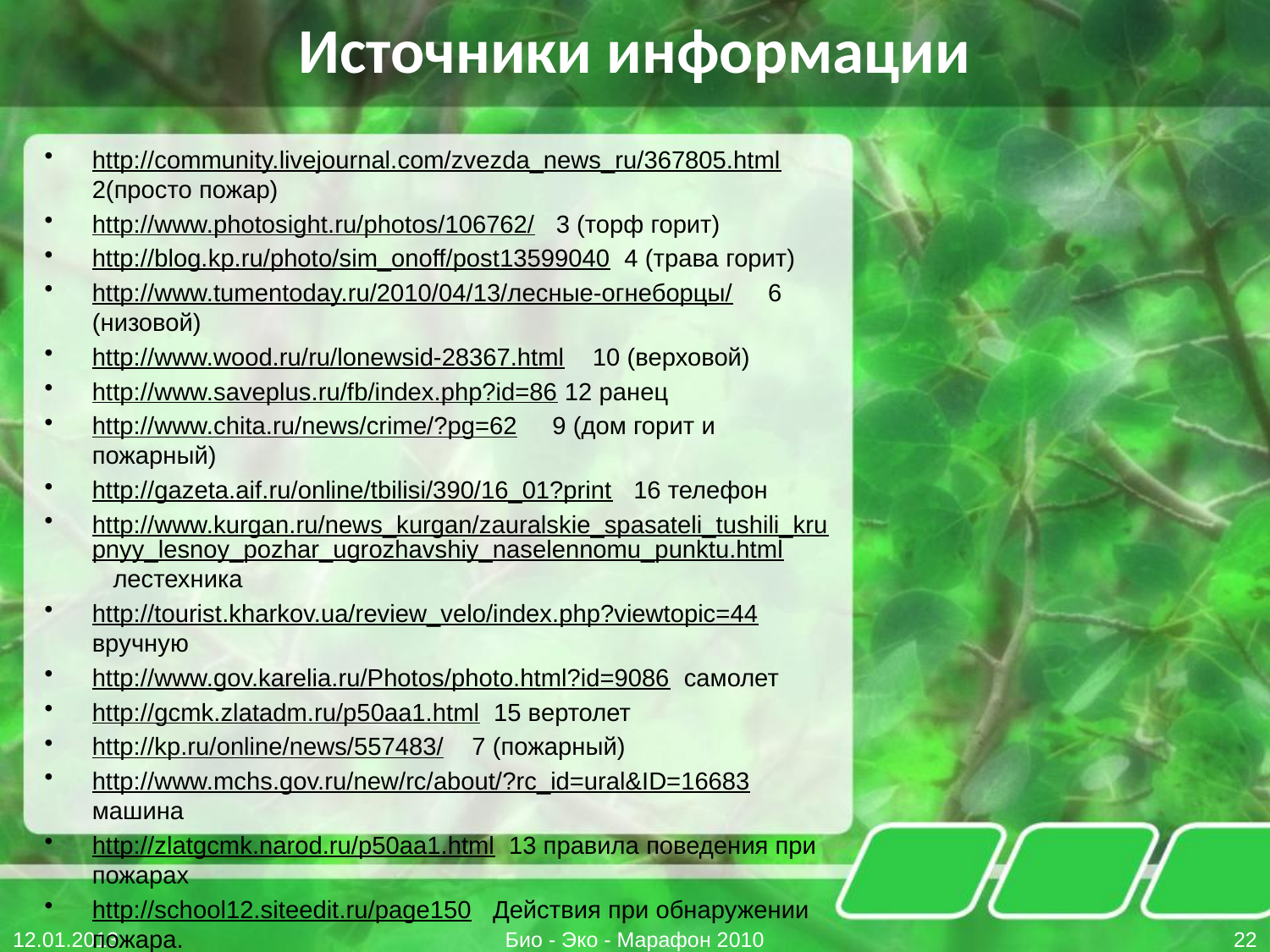

# Источники информации
http://community.livejournal.com/zvezda_news_ru/367805.html   2(просто пожар)
http://www.photosight.ru/photos/106762/   3 (торф горит)
http://blog.kp.ru/photo/sim_onoff/post13599040  4 (трава горит)
http://www.tumentoday.ru/2010/04/13/лесные-огнеборцы/     6 (низовой)
http://www.wood.ru/ru/lonewsid-28367.html    10 (верховой)
http://www.saveplus.ru/fb/index.php?id=86 12 ранец
http://www.chita.ru/news/crime/?pg=62     9 (дом горит и пожарный)
http://gazeta.aif.ru/online/tbilisi/390/16_01?print   16 телефон
http://www.kurgan.ru/news_kurgan/zauralskie_spasateli_tushili_krupnyy_lesnoy_pozhar_ugrozhavshiy_naselennomu_punktu.html   лестехника
http://tourist.kharkov.ua/review_velo/index.php?viewtopic=44  вручную
http://www.gov.karelia.ru/Photos/photo.html?id=9086  самолет
http://gcmk.zlatadm.ru/p50aa1.html  15 вертолет
http://kp.ru/online/news/557483/    7 (пожарный)
http://www.mchs.gov.ru/new/rc/about/?rc_id=ural&ID=16683  машина
http://zlatgcmk.narod.ru/p50aa1.html  13 правила поведения при пожарах
http://school12.siteedit.ru/page150   Действия при обнаружении пожара.

12.01.2013
Био - Эко - Марафон 2010
22